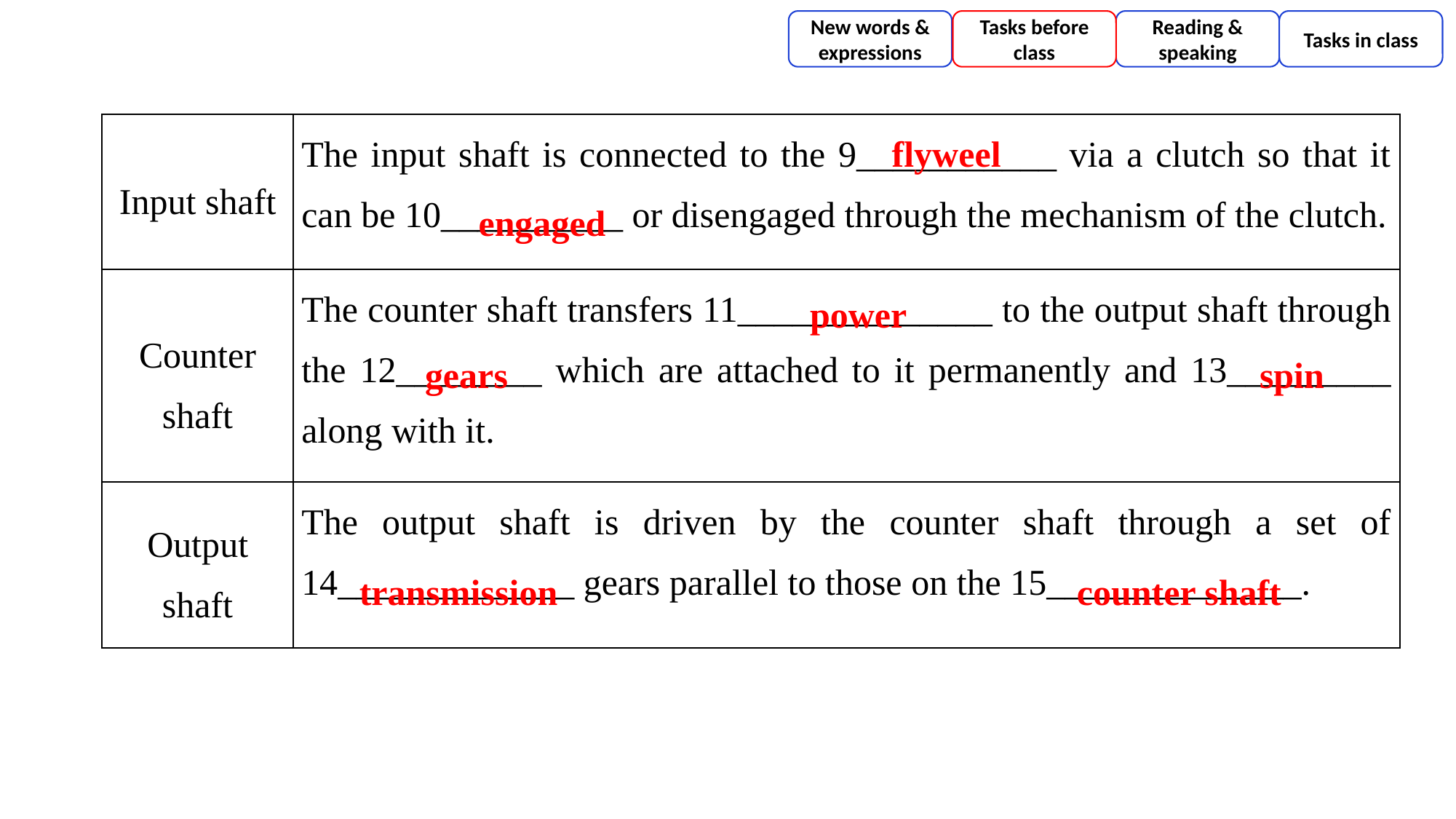

New words & expressions
Tasks before class
Reading & speaking
Tasks in class
| Input shaft | The input shaft is connected to the 9\_\_\_\_\_\_\_\_\_\_\_ via a clutch so that it can be 10\_\_\_\_\_\_\_\_\_\_ or disengaged through the mechanism of the clutch. |
| --- | --- |
| Counter shaft | The counter shaft transfers 11\_\_\_\_\_\_\_\_\_\_\_\_\_\_ to the output shaft through the 12\_\_\_\_\_\_\_\_ which are attached to it permanently and 13\_\_\_\_\_\_\_\_\_ along with it. |
| Output shaft | The output shaft is driven by the counter shaft through a set of 14\_\_\_\_\_\_\_\_\_\_\_\_\_ gears parallel to those on the 15\_\_\_\_\_\_\_\_\_\_\_\_\_\_. |
flyweel
engaged
power
gears
spin
transmission
counter shaft